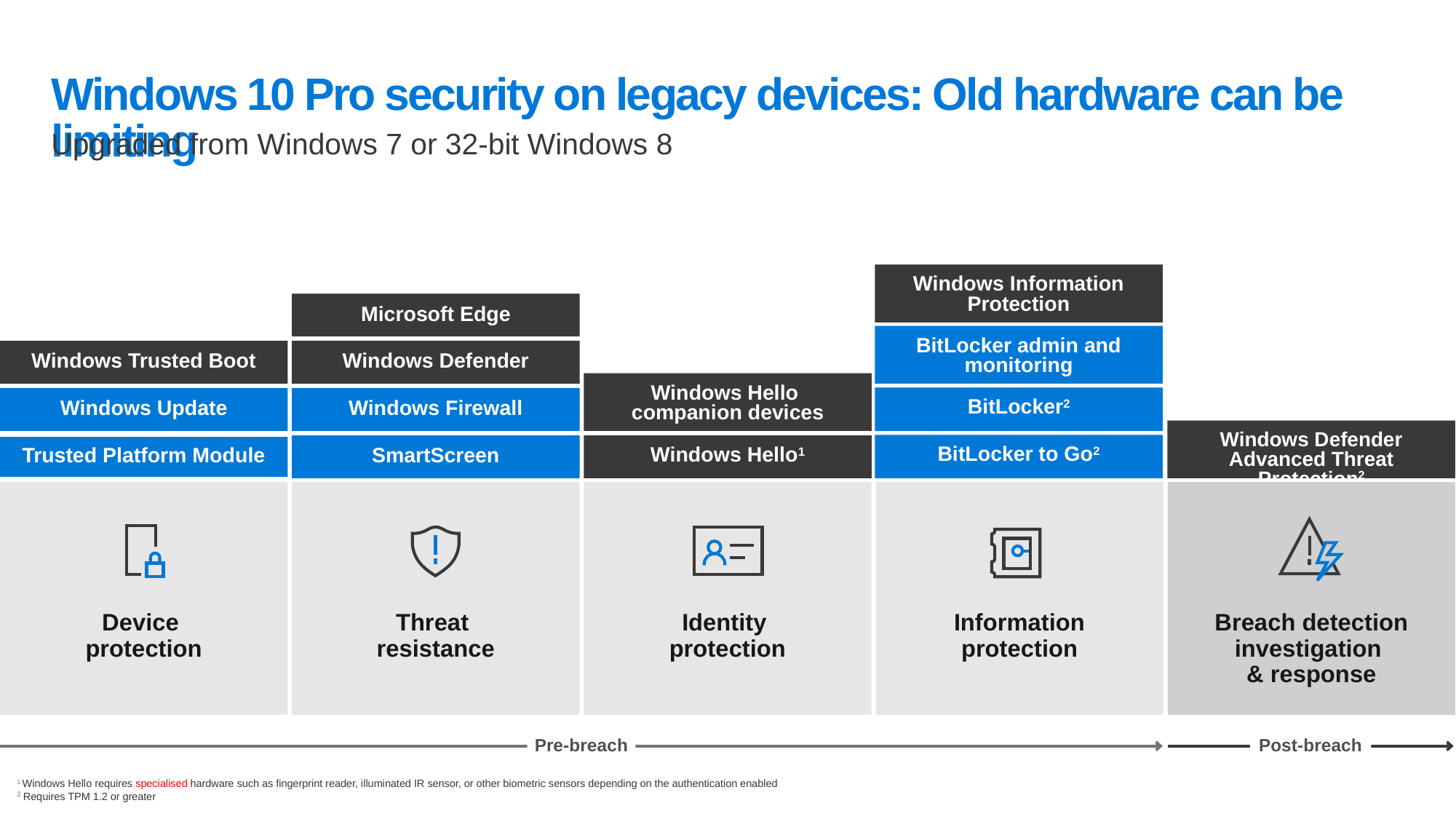

# Windows 10 Pro security on legacy devices: Old hardware can be limiting
Upgraded from Windows 7 or 32-bit Windows 8
Windows Information Protection
Microsoft Edge
BitLocker admin and monitoring
Windows Trusted Boot
Windows Defender
Windows Hello
companion devices
BitLocker2
Windows Update
Windows Firewall
Windows Defender Advanced Threat Protection2
BitLocker to Go2
Trusted Platform Module
SmartScreen
Windows Hello1
Device
protection

Threat
resistance

Identity
protection

Information protection

Breach detection investigation
& response

Pre-breach
Post-breach
1 Windows Hello requires specialised hardware such as fingerprint reader, illuminated IR sensor, or other biometric sensors depending on the authentication enabled
2 Requires TPM 1.2 or greater